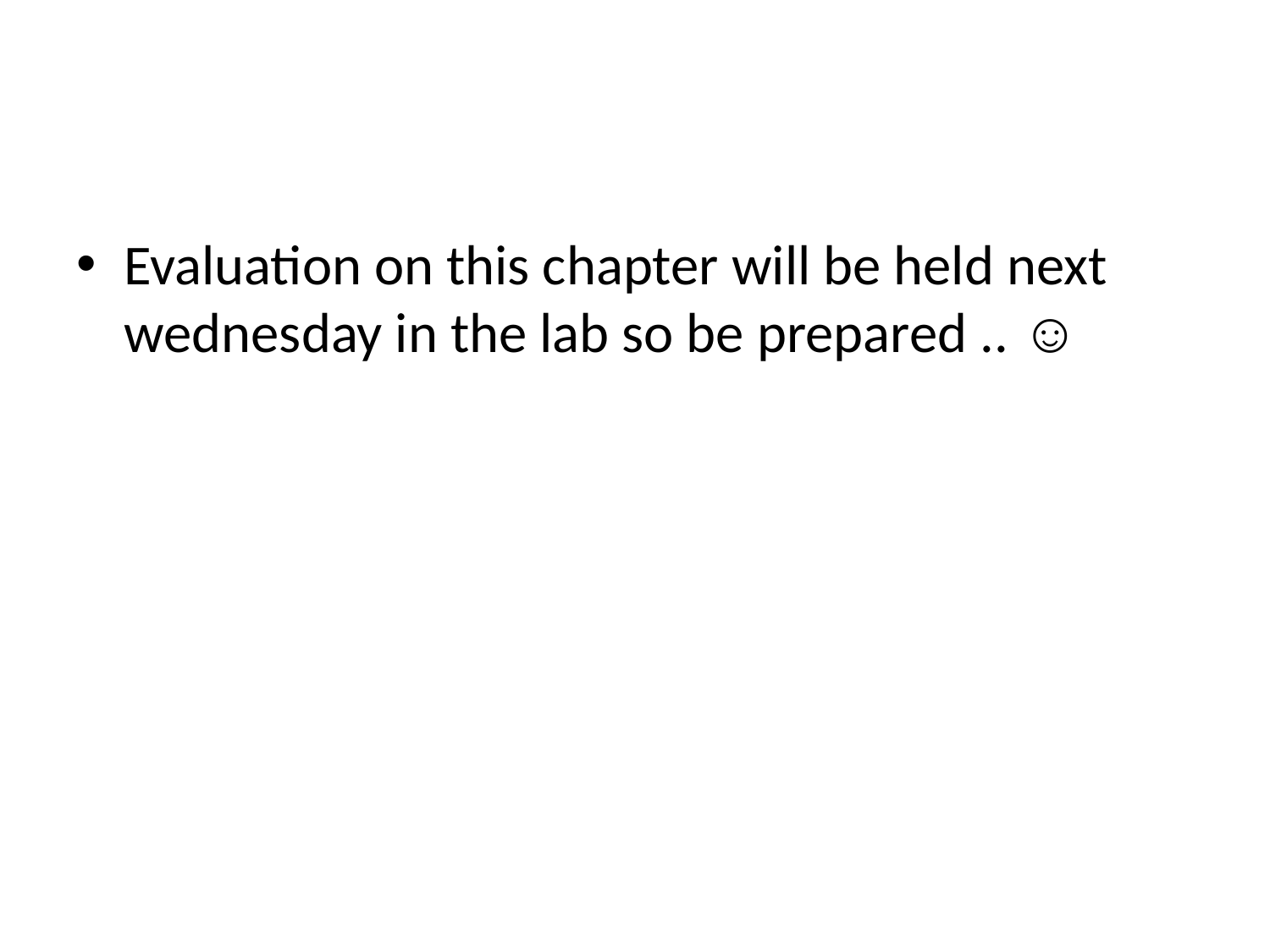

#
Evaluation on this chapter will be held next wednesday in the lab so be prepared .. ☺